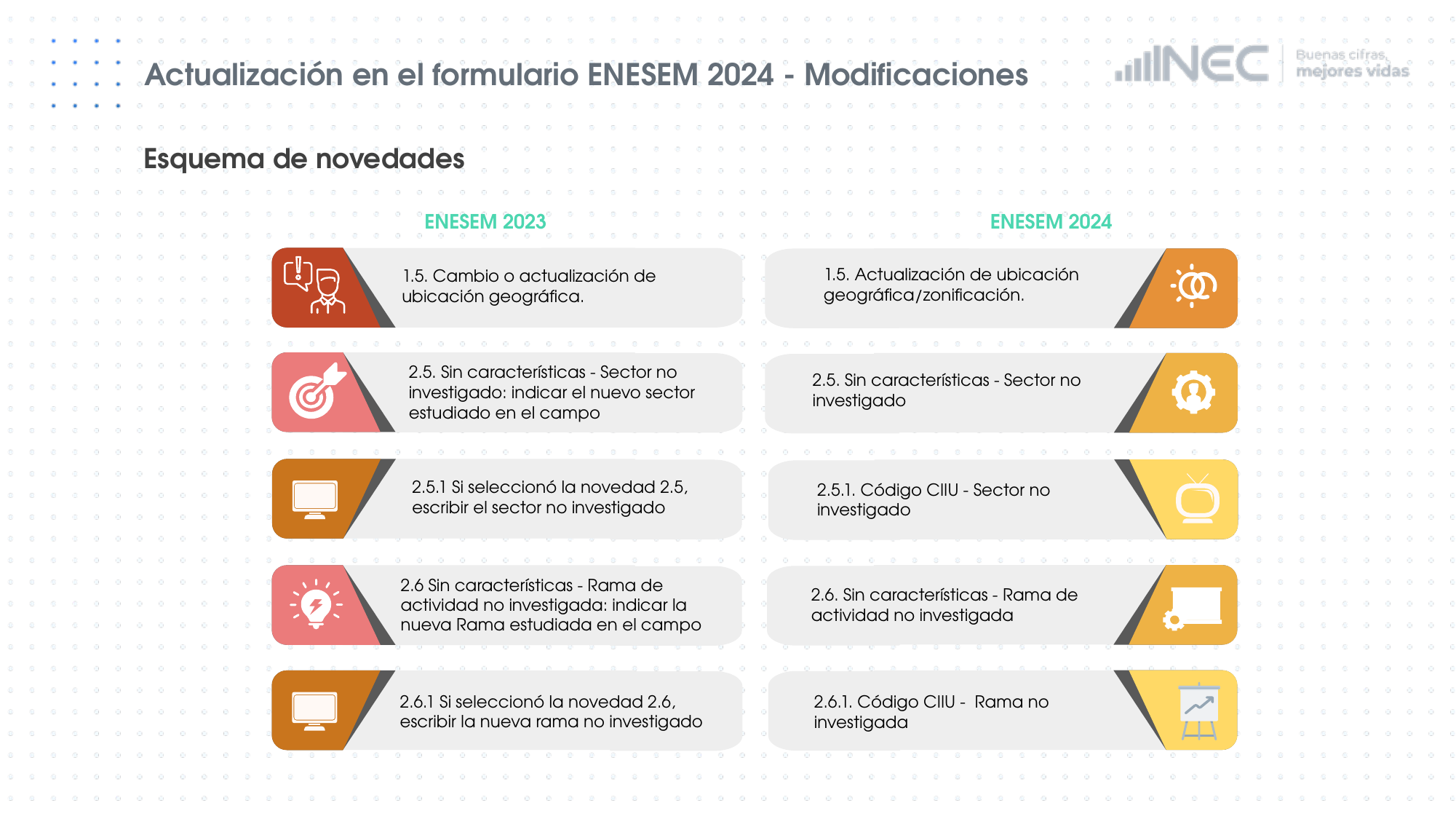

# Actualización en el formulario ENESEM 2024 - Modificaciones
Esquema de novedades
ENESEM 2024
ENESEM 2023

1.5. Actualización de ubicación geográfica/zonificación.
1.5. Cambio o actualización de ubicación geográfica.

2.5. Sin características - Sector no investigado: indicar el nuevo sector estudiado en el campo

2.5. Sin características - Sector no investigado

2.5.1 Si seleccionó la novedad 2.5, escribir el sector no investigado

2.5.1. Código CIIU - Sector no investigado

2.6 Sin características - Rama de actividad no investigada: indicar la nueva Rama estudiada en el campo

2.6. Sin características - Rama de actividad no investigada

2.6.1 Si seleccionó la novedad 2.6, escribir la nueva rama no investigado
2.6.1. Código CIIU -  Rama no investigada